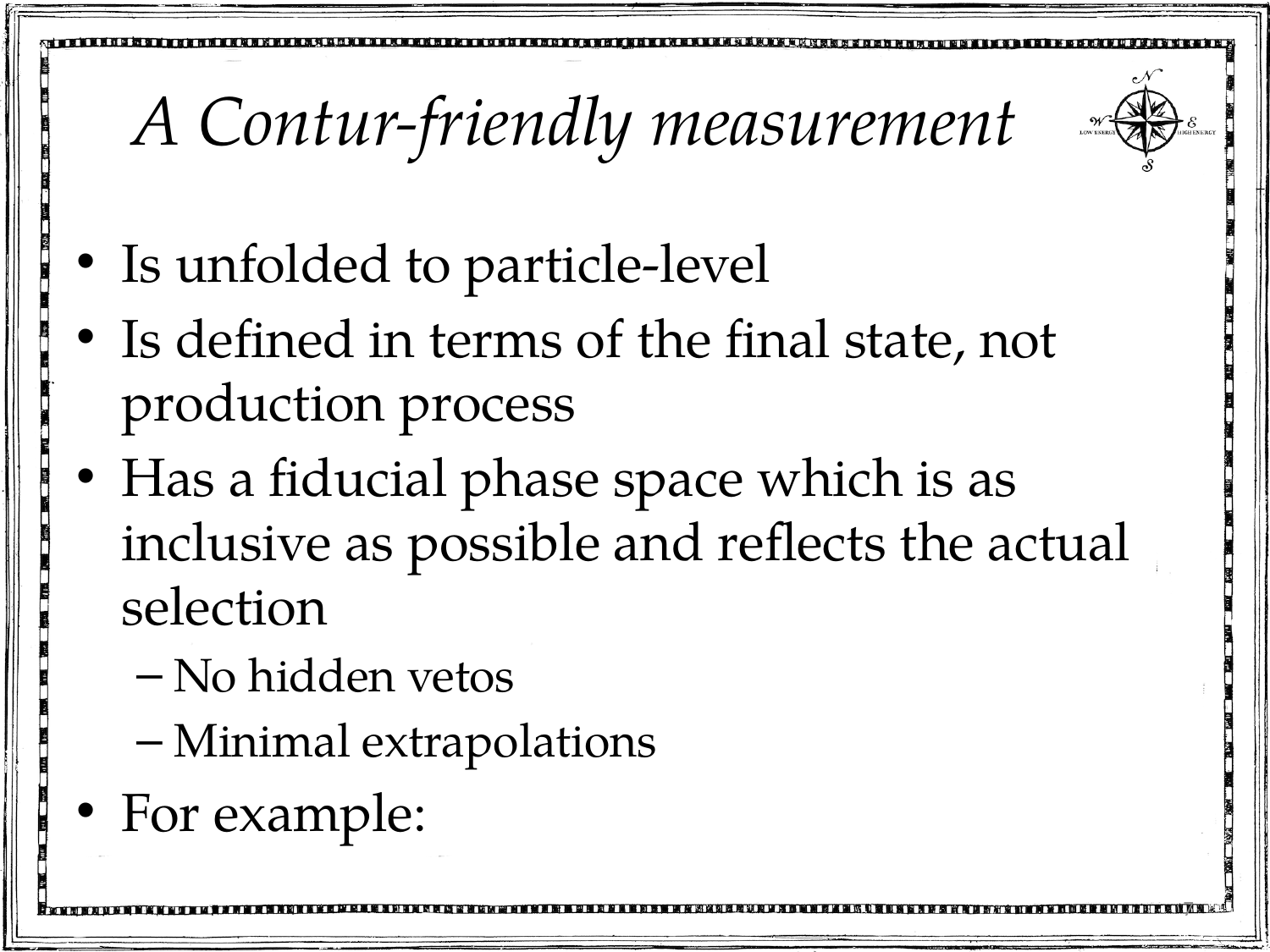

# A Contur-friendly measurement
Is unfolded to particle-level
Is defined in terms of the final state, not production process
Has a fiducial phase space which is as inclusive as possible and reflects the actual selection
No hidden vetos
Minimal extrapolations
For example:
7